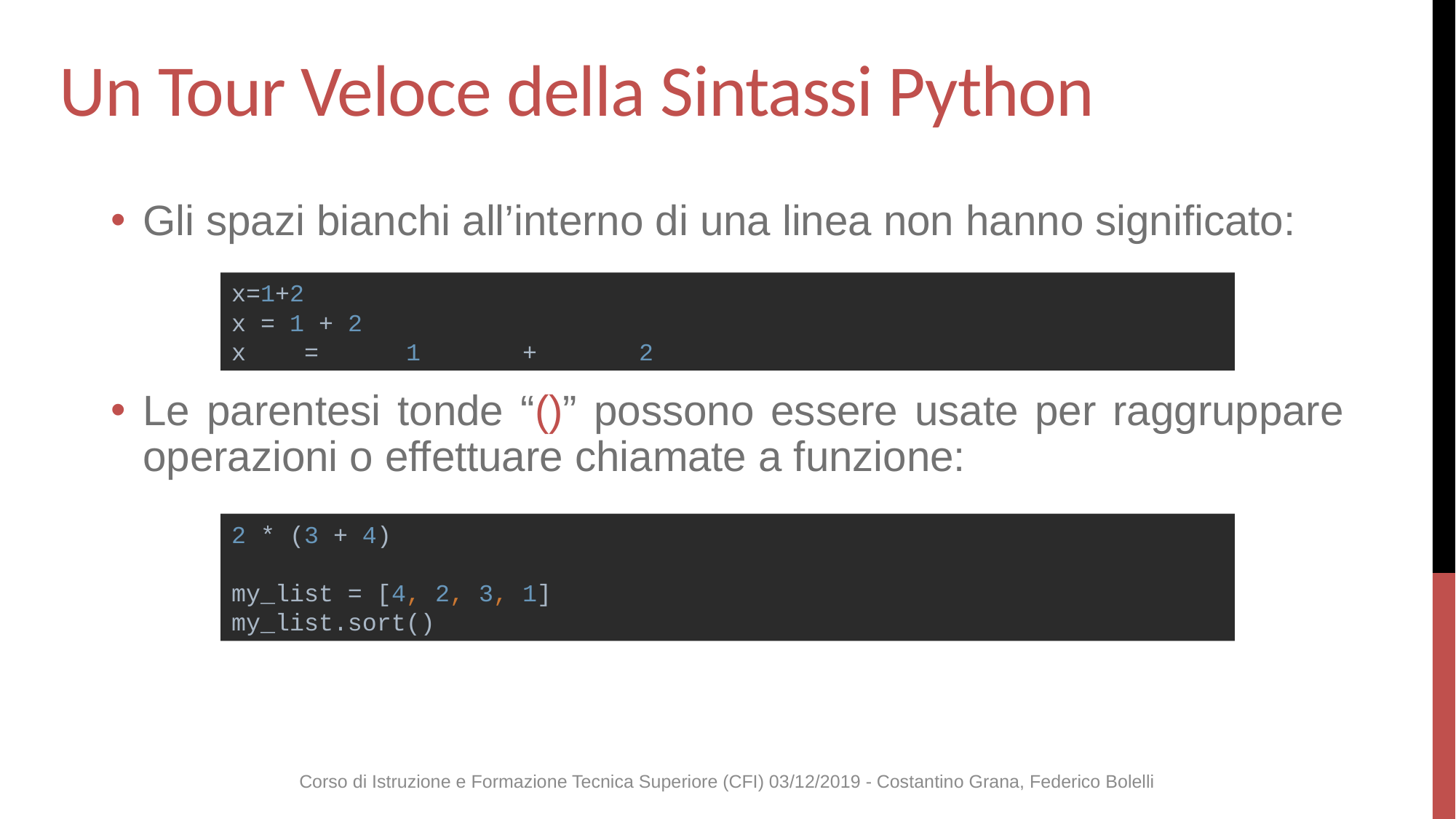

# Un Tour Veloce della Sintassi Python
Gli spazi bianchi all’interno di una linea non hanno significato:

Le parentesi tonde “()” possono essere usate per raggruppare operazioni o effettuare chiamate a funzione:

x=1+2
x = 1 + 2
x    =      1       +       2
2 * (3 + 4)
my_list = [4, 2, 3, 1]
my_list.sort()
Corso di Istruzione e Formazione Tecnica Superiore (CFI) 03/12/2019 - Costantino Grana, Federico Bolelli